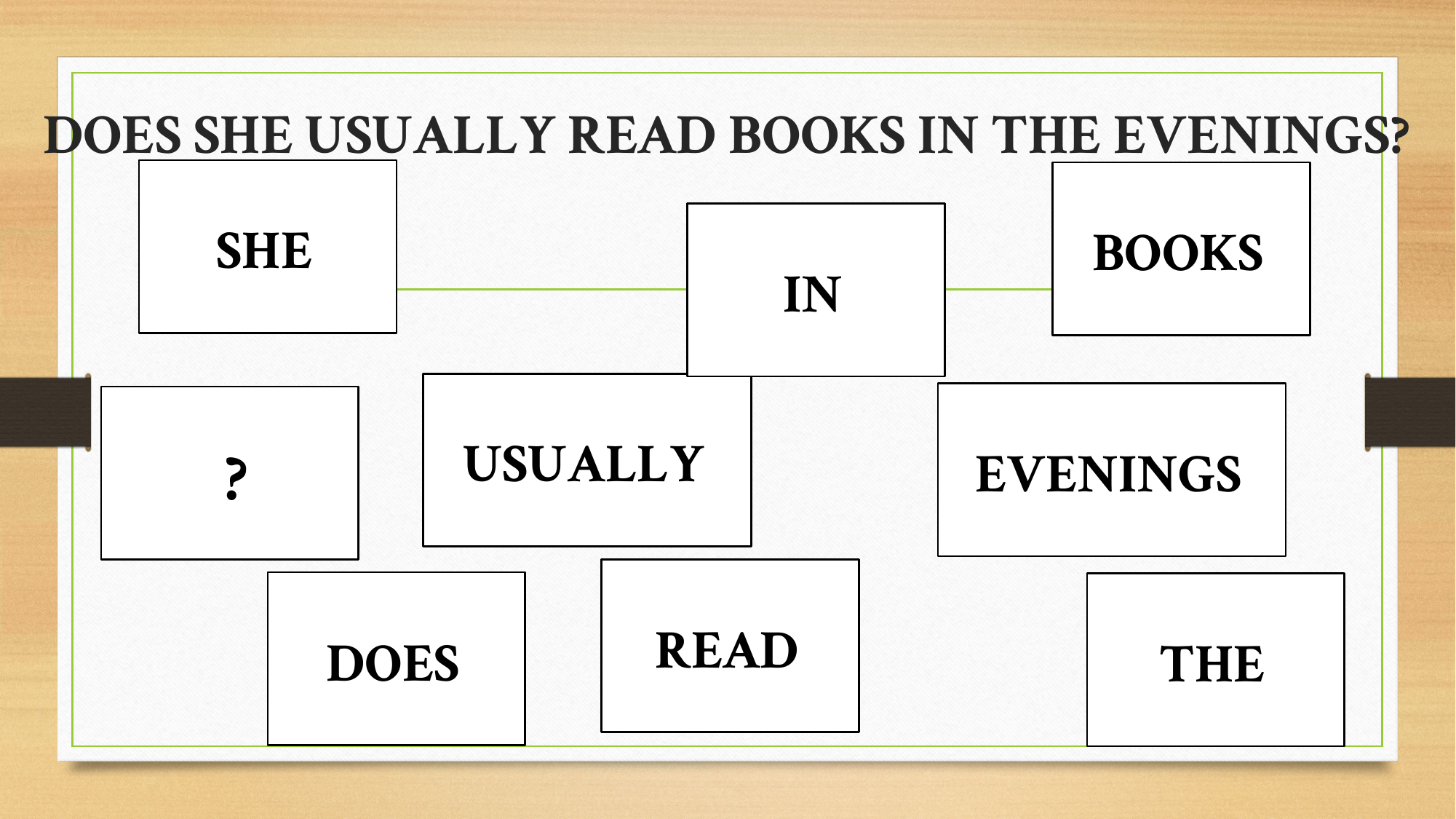

# DOES SHE USUALLY READ BOOKS IN THE EVENINGS?
SHE
BOOKS
IN
USUALLY
EVENINGS
 ?
READ
DOES
THE